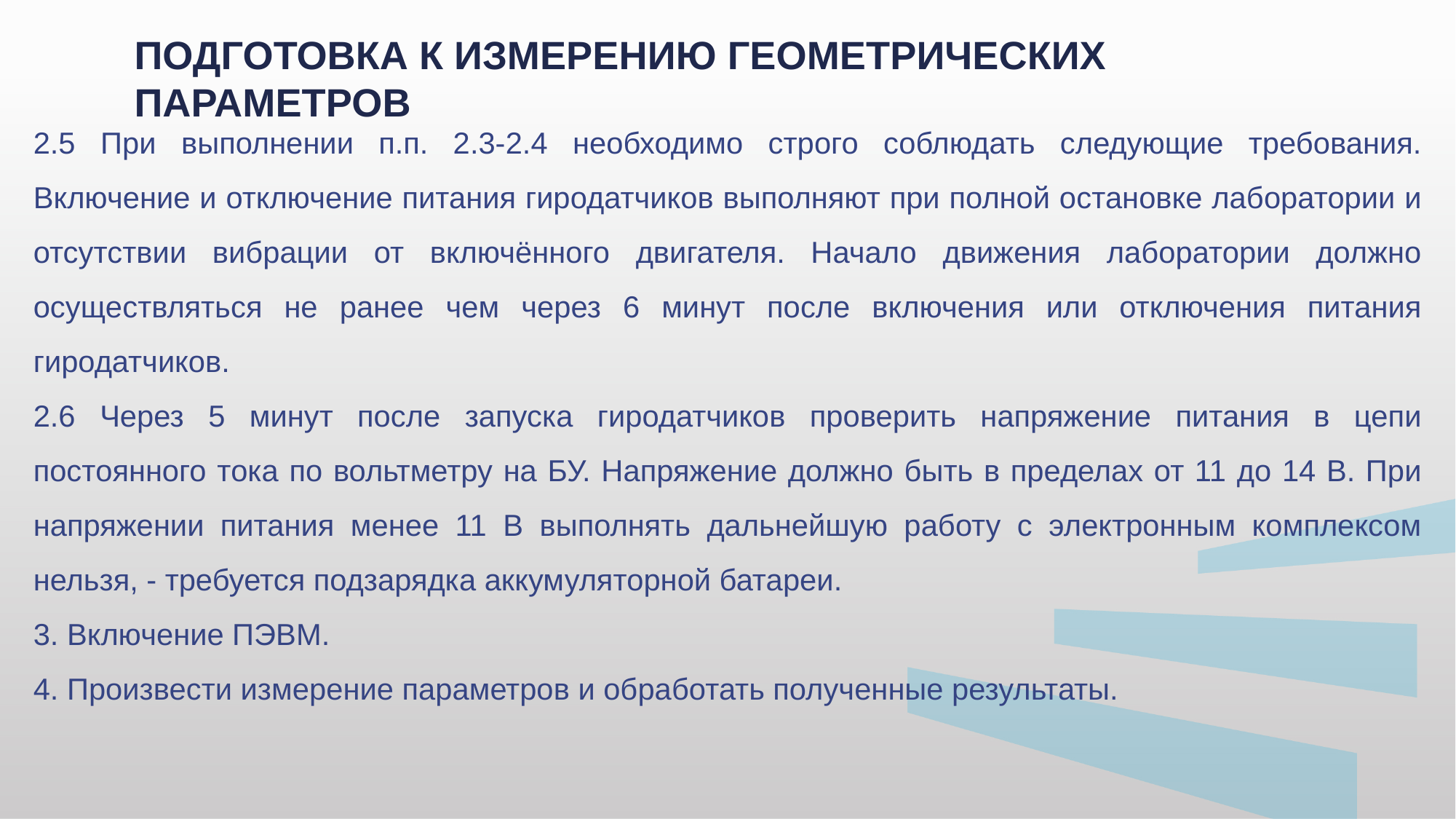

ПОДГОТОВКА К ИЗМЕРЕНИЮ ГЕОМЕТРИЧЕСКИХ ПАРАМЕТРОВ
2.5 При выполнении п.п. 2.3-2.4 необходимо строго соблюдать следующие требования. Включение и отключение питания гиродатчиков выполняют при полной остановке лаборатории и отсутствии вибрации от включённого двигателя. Начало движения лаборатории должно осуществляться не ранее чем через 6 минут после включения или отключения питания гиродатчиков.
2.6 Через 5 минут после запуска гиродатчиков проверить напряжение питания в цепи постоянного тока по вольтметру на БУ. Напряжение должно быть в пределах от 11 до 14 В. При напряжении питания менее 11 В выполнять дальнейшую работу с электронным комплексом нельзя, - требуется подзарядка аккумуляторной батареи.
3. Включение ПЭВМ.
4. Произвести измерение параметров и обработать полученные результаты.